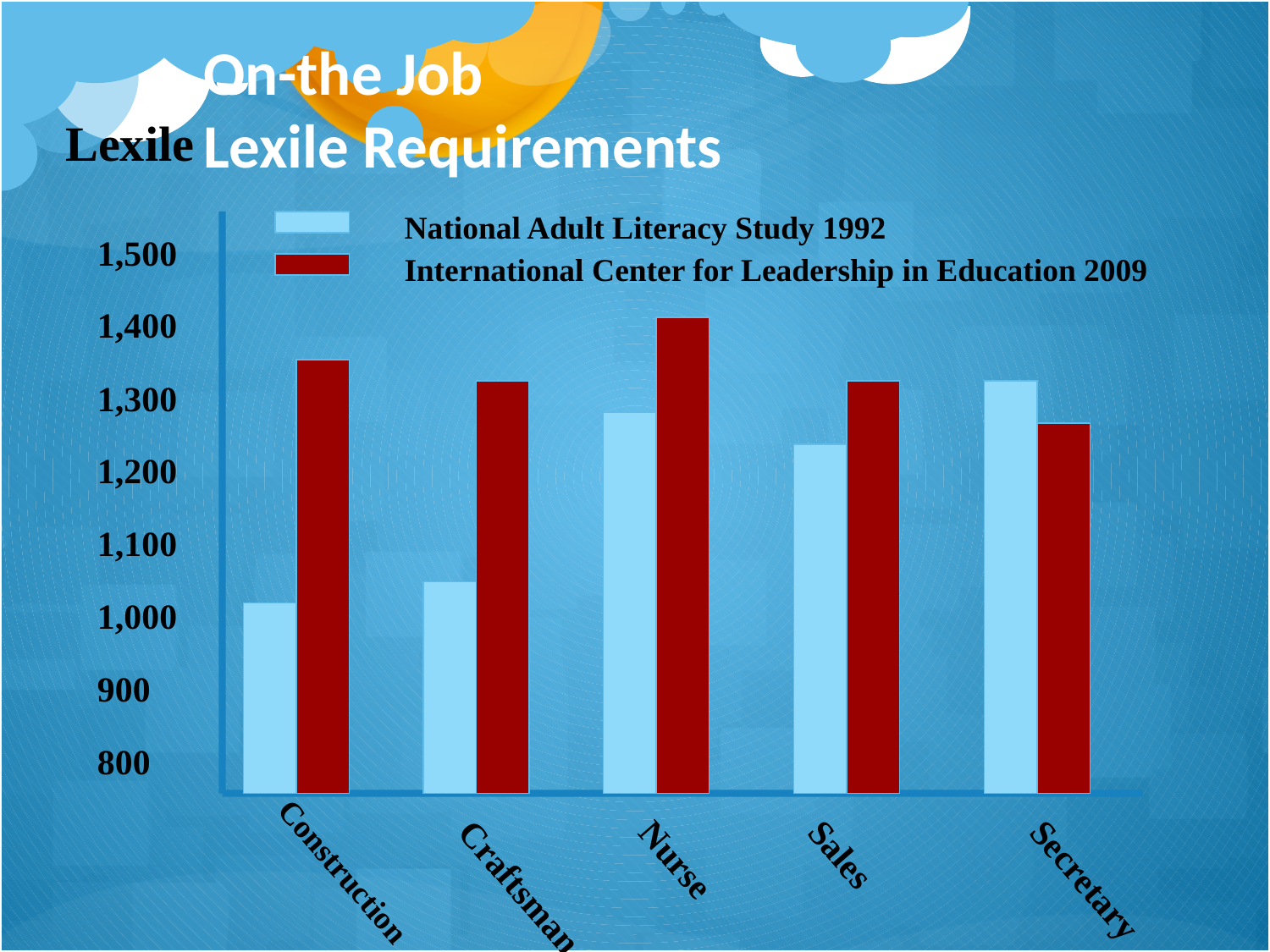

On-the Job
Lexile Requirements
Lexile
National Adult Literacy Study 1992
1,500
1,400
1,300
1,200
1,100
1,000
900
800

International Center for Leadership in Education 2009

Construction

Craftsman
Nurse
Sales
Secretary